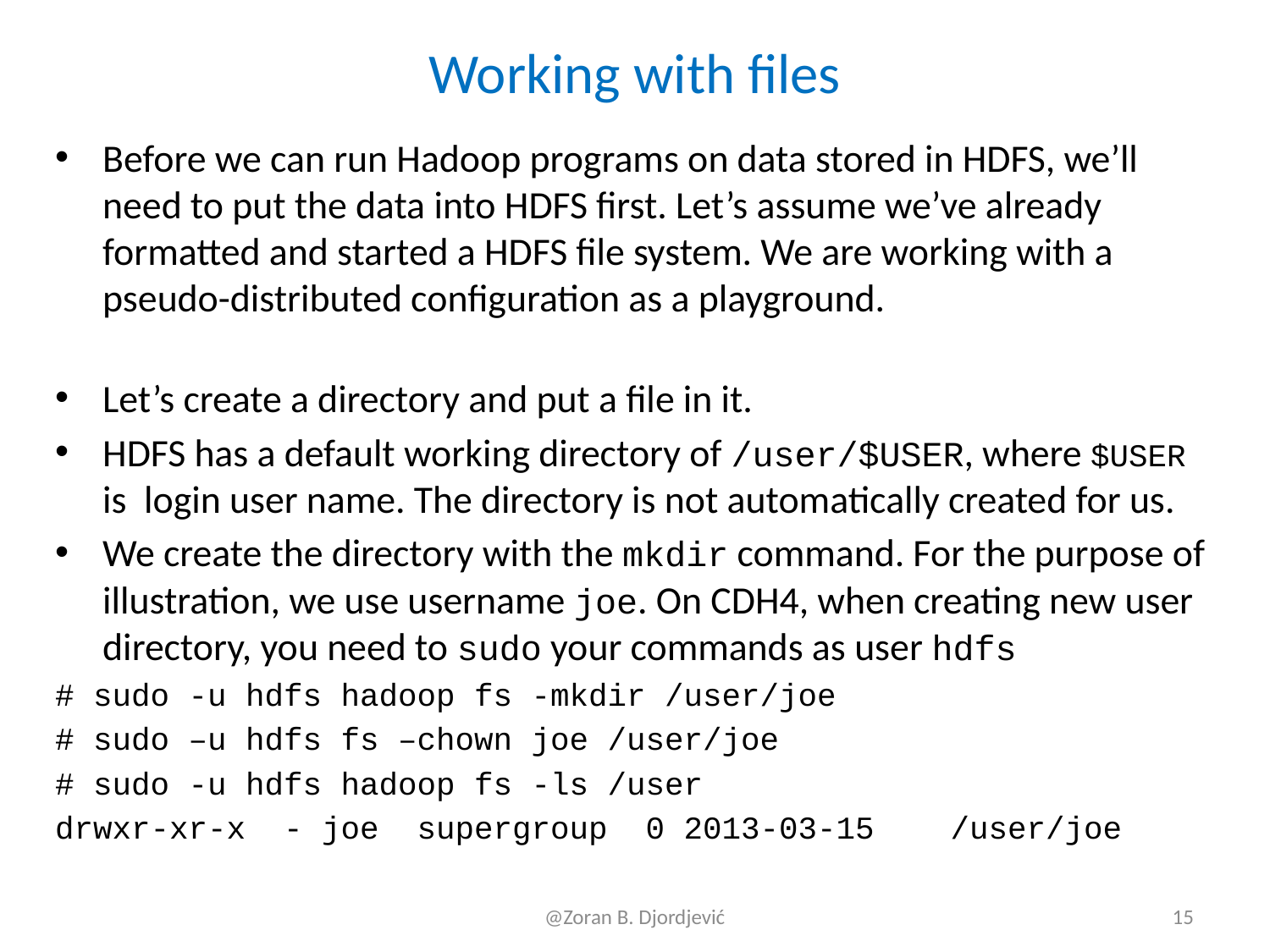

# Working with files
Before we can run Hadoop programs on data stored in HDFS, we’ll need to put the data into HDFS first. Let’s assume we’ve already formatted and started a HDFS file system. We are working with a pseudo-distributed configuration as a playground.
Let’s create a directory and put a file in it.
HDFS has a default working directory of /user/$USER, where $USER is  login user name. The directory is not automatically created for us.
We create the directory with the mkdir command. For the purpose of illustration, we use username joe. On CDH4, when creating new user directory, you need to sudo your commands as user hdfs
# sudo -u hdfs hadoop fs -mkdir /user/joe
# sudo –u hdfs fs –chown joe /user/joe
# sudo -u hdfs hadoop fs -ls /user
drwxr-xr-x  - joe  supergroup  0 2013-03-15    /user/joe
@Zoran B. Djordjević
15